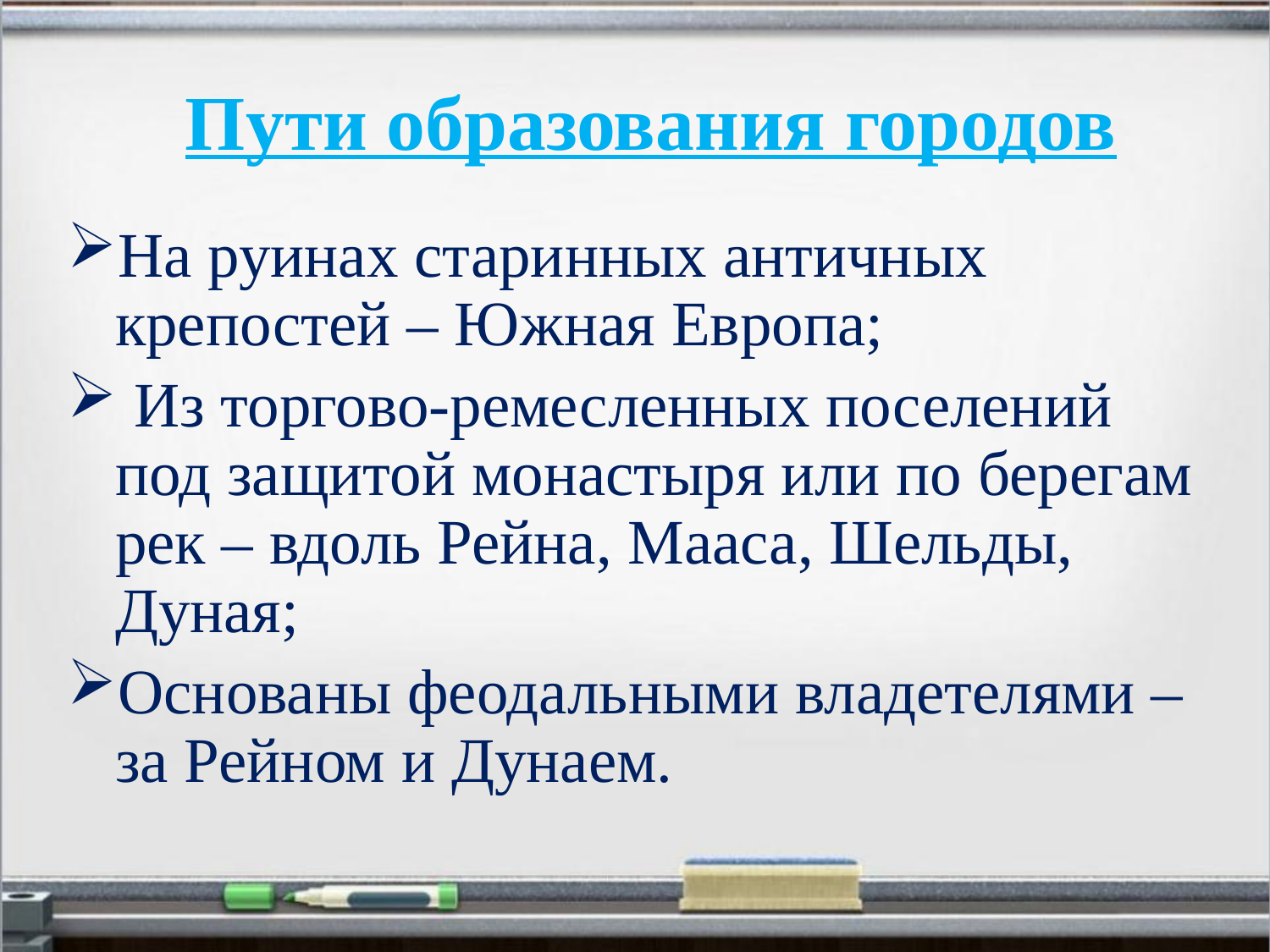

# Пути образования городов
На руинах старинных античных крепостей – Южная Европа;
 Из торгово-ремесленных поселений под защитой монастыря или по берегам рек – вдоль Рейна, Мааса, Шельды, Дуная;
Основаны феодальными владетелями – за Рейном и Дунаем.